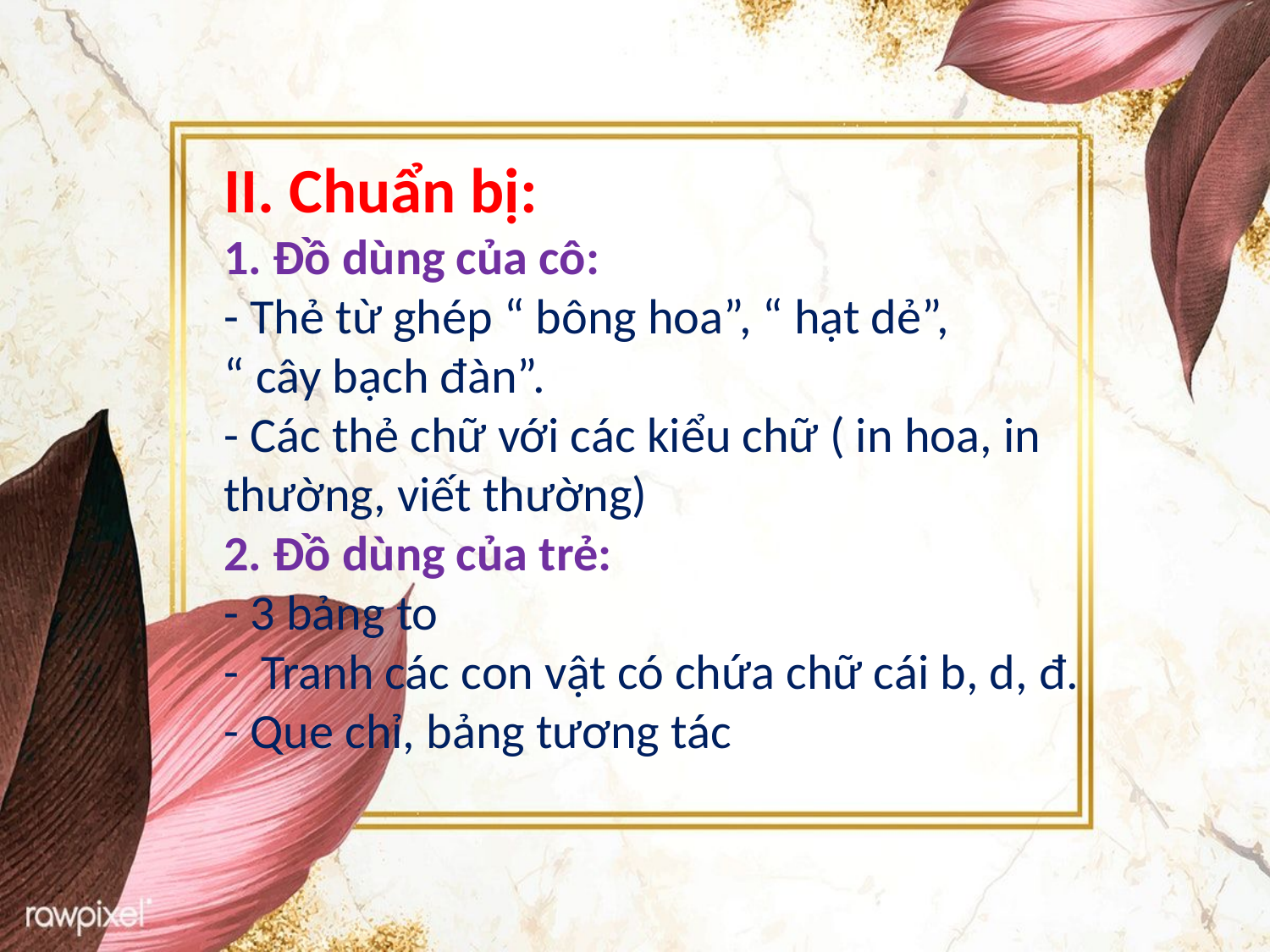

II. Chuẩn bị:
1. Đồ dùng của cô:
- Thẻ từ ghép “ bông hoa”, “ hạt dẻ”,
“ cây bạch đàn”.
- Các thẻ chữ với các kiểu chữ ( in hoa, in thường, viết thường)
2. Đồ dùng của trẻ:
- 3 bảng to
-  Tranh các con vật có chứa chữ cái b, d, đ.
- Que chỉ, bảng tương tác